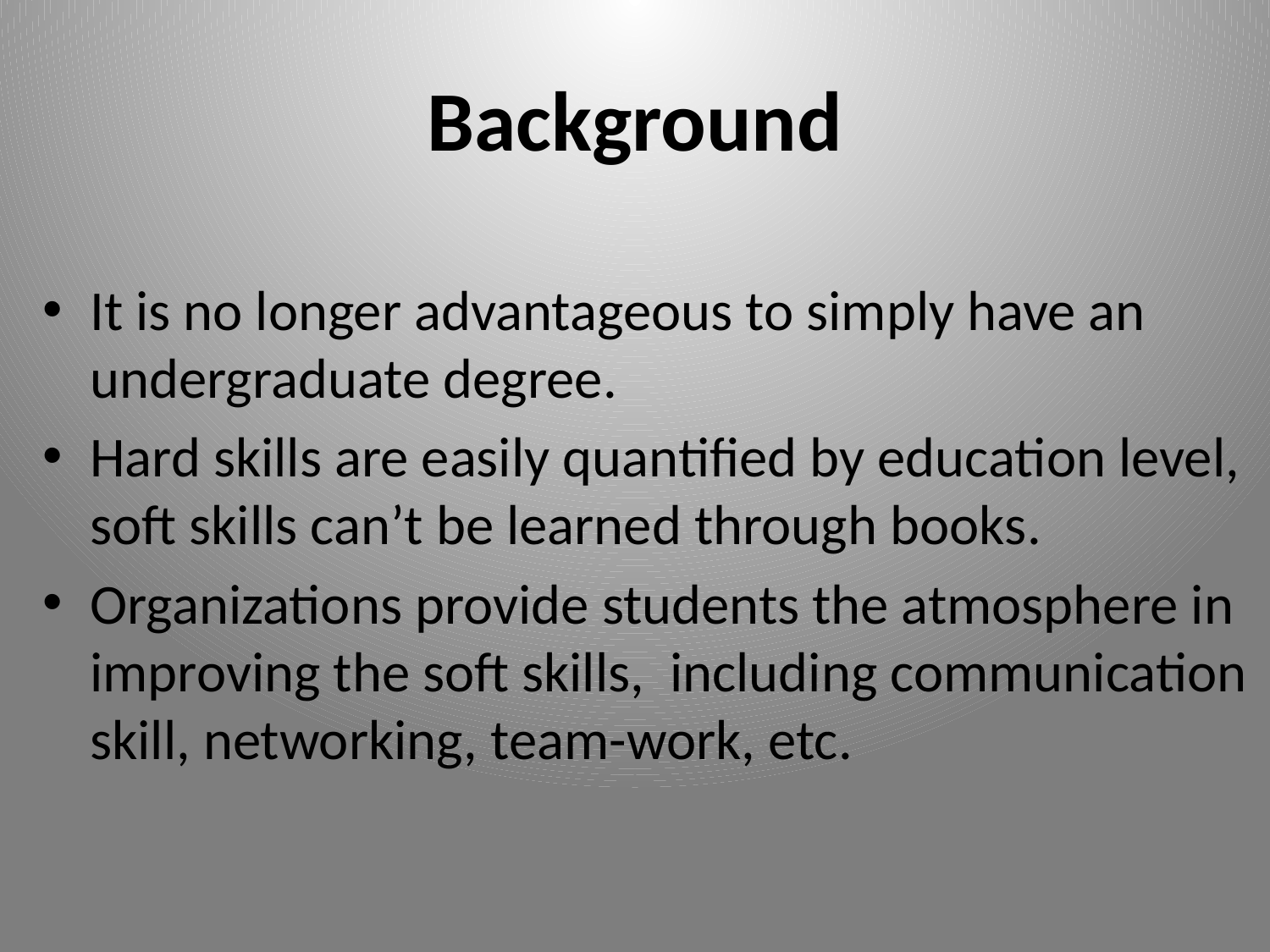

# Background
It is no longer advantageous to simply have an undergraduate degree.
Hard skills are easily quantified by education level, soft skills can’t be learned through books.
Organizations provide students the atmosphere in improving the soft skills,  including communication skill, networking, team-work, etc.